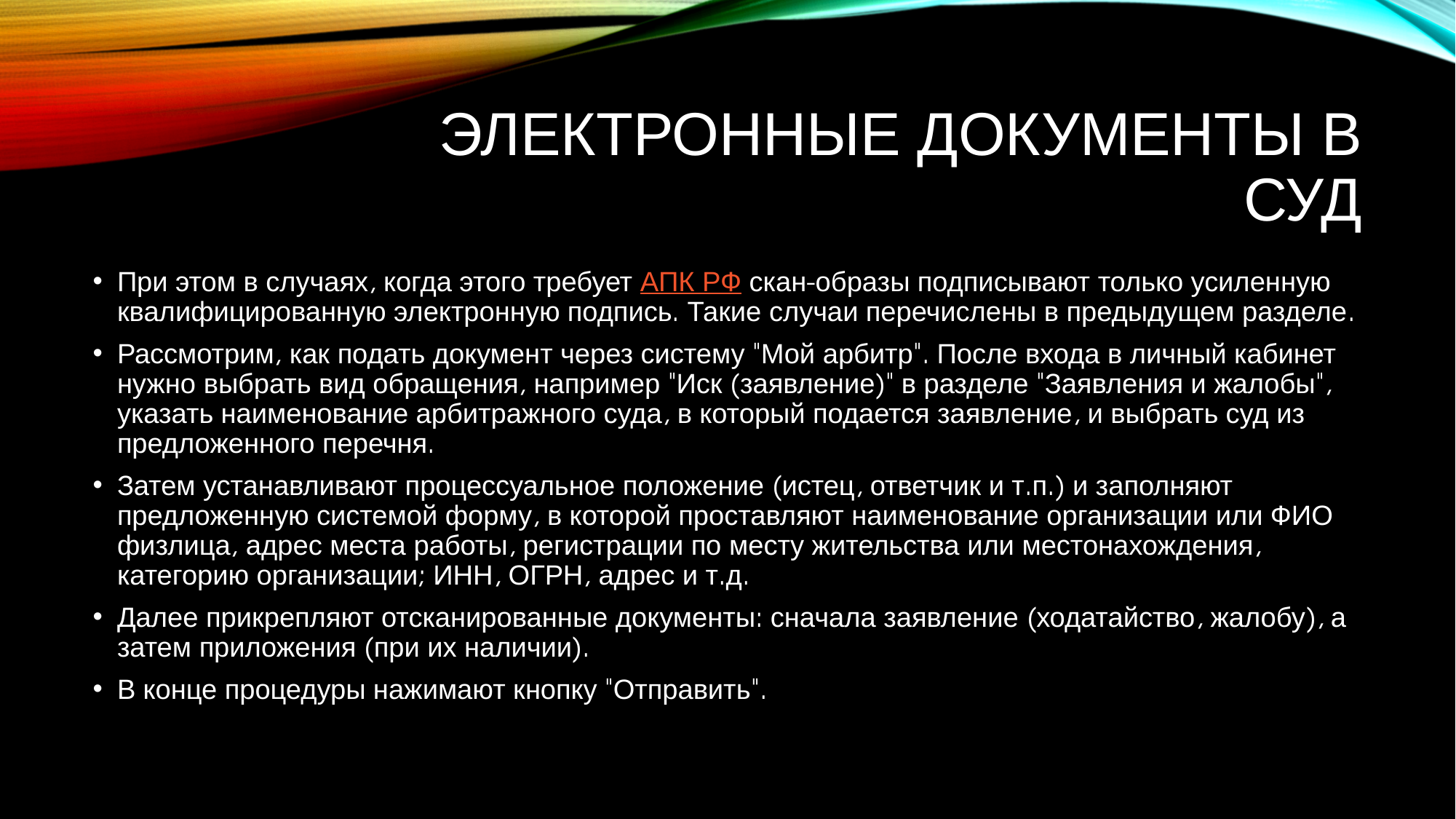

# Электронные документы в суд
При этом в случаях, когда этого требует АПК РФ скан-образы подписывают только усиленную квалифицированную электронную подпись. Такие случаи перечислены в предыдущем разделе.
Рассмотрим, как подать документ через систему "Мой арбитр". После входа в личный кабинет нужно выбрать вид обращения, например "Иск (заявление)" в разделе "Заявления и жалобы", указать наименование арбитражного суда, в который подается заявление, и выбрать суд из предложенного перечня.
Затем устанавливают процессуальное положение (истец, ответчик и т.п.) и заполняют предложенную системой форму, в которой проставляют наименование организации или ФИО физлица, адрес места работы, регистрации по месту жительства или местонахождения, категорию организации; ИНН, ОГРН, адрес и т.д.
Далее прикрепляют отсканированные документы: сначала заявление (ходатайство, жалобу), а затем приложения (при их наличии).
В конце процедуры нажимают кнопку "Отправить".